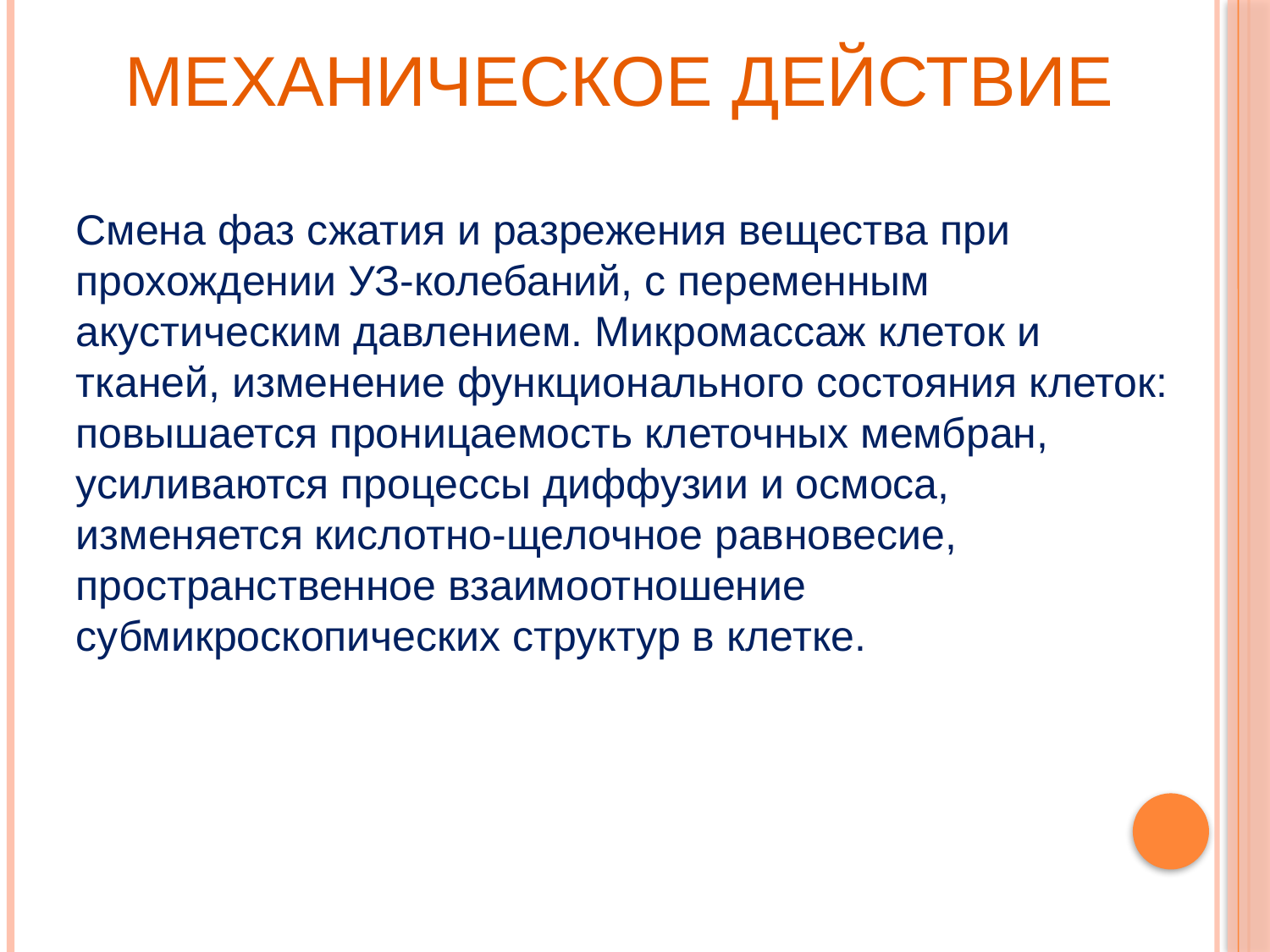

# Механическое действие
Смена фаз сжатия и разрежения вещества при прохождении УЗ-колебаний, с переменным акустическим давлением. Микромассаж клеток и тканей, изменение функционального состояния клеток: повышается проницаемость клеточных мембран, усиливаются процессы диффузии и осмоса, изменяется кислотно-щелочное равновесие, пространственное взаимоотношение субмикроскопических структур в клетке.